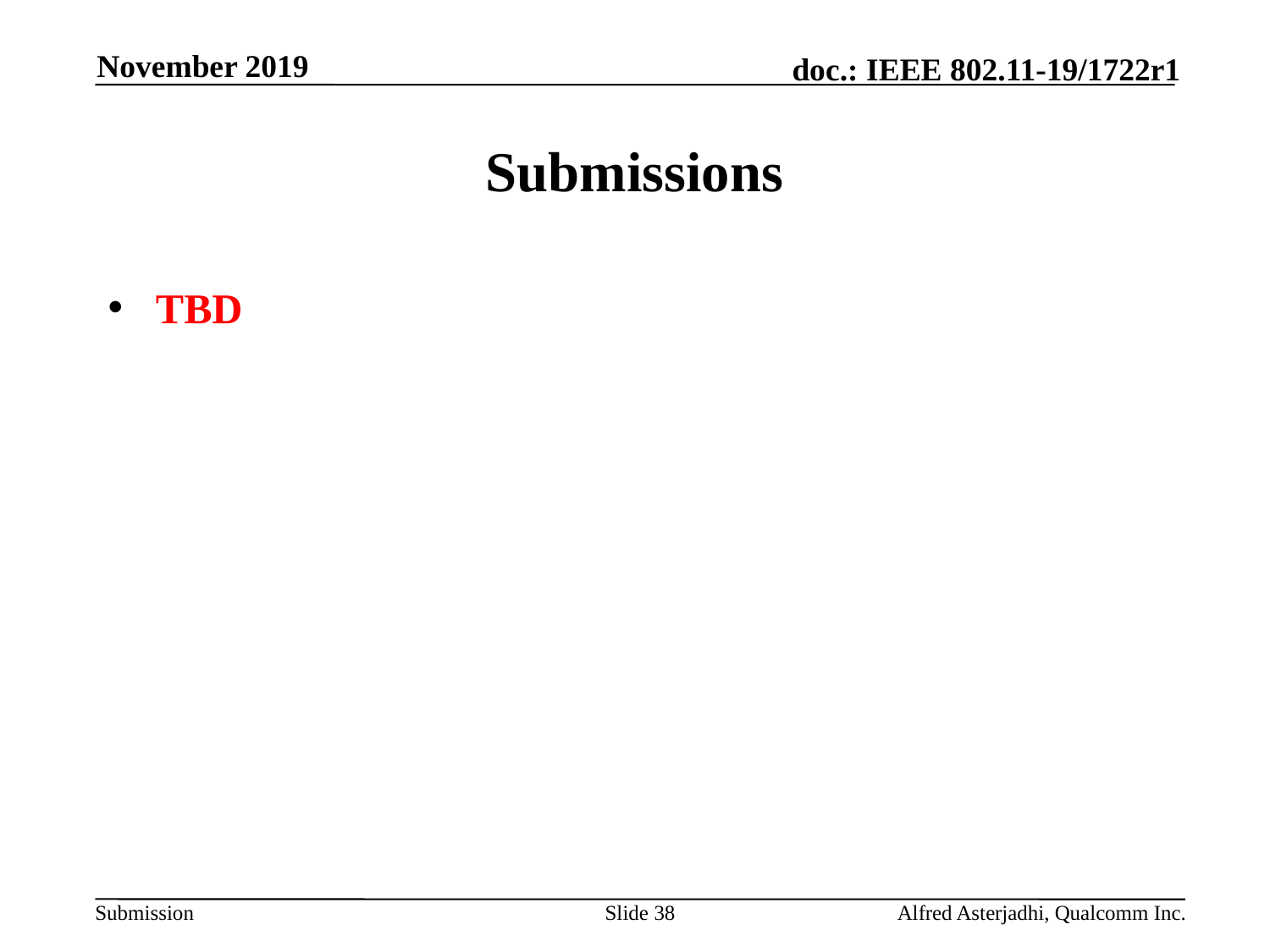

November 2019
# Submissions
TBD
Slide 38
Alfred Asterjadhi, Qualcomm Inc.